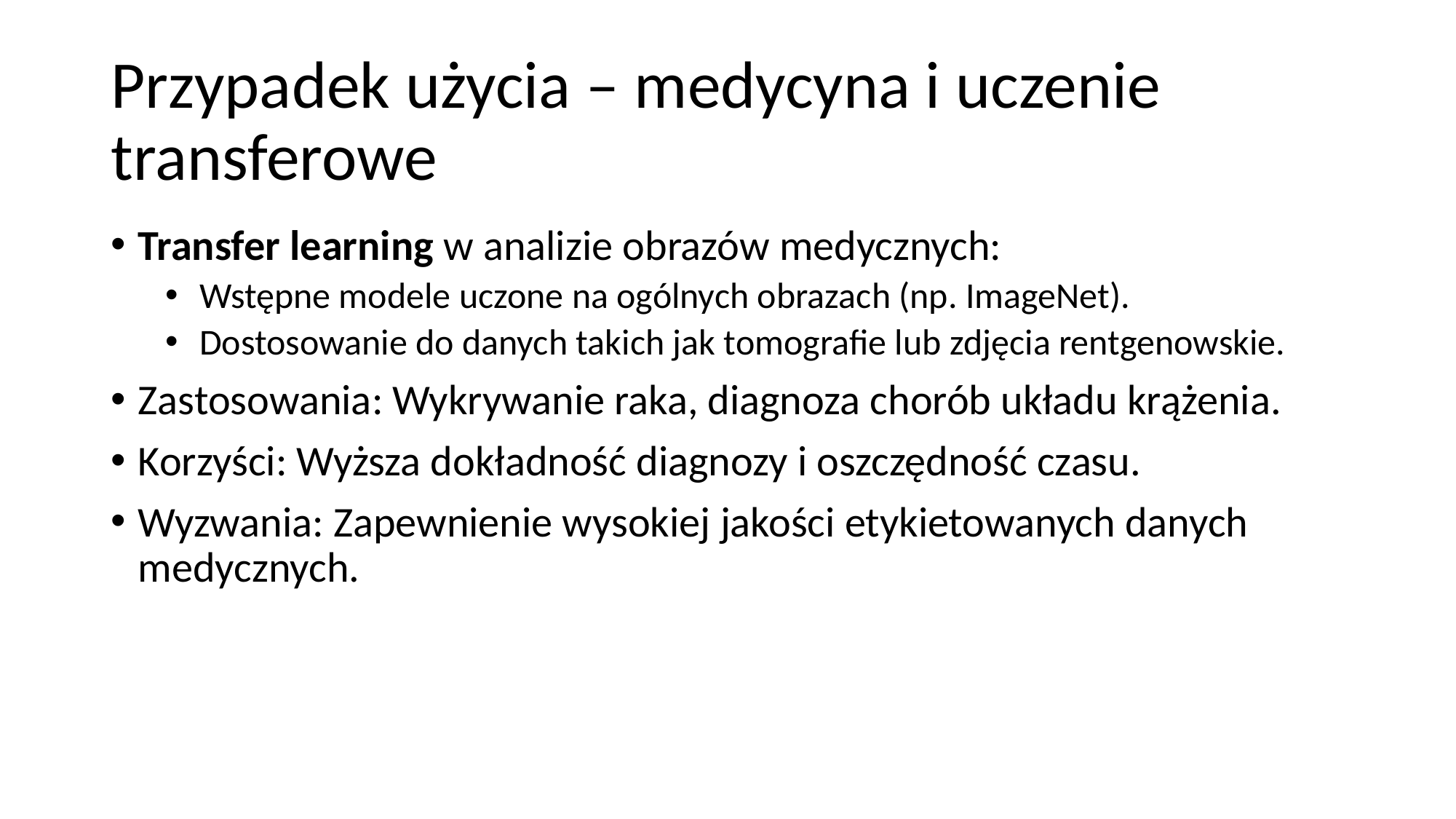

# Przypadek użycia – medycyna i uczenie transferowe
Transfer learning w analizie obrazów medycznych:
Wstępne modele uczone na ogólnych obrazach (np. ImageNet).
Dostosowanie do danych takich jak tomografie lub zdjęcia rentgenowskie.
Zastosowania: Wykrywanie raka, diagnoza chorób układu krążenia.
Korzyści: Wyższa dokładność diagnozy i oszczędność czasu.
Wyzwania: Zapewnienie wysokiej jakości etykietowanych danych medycznych.